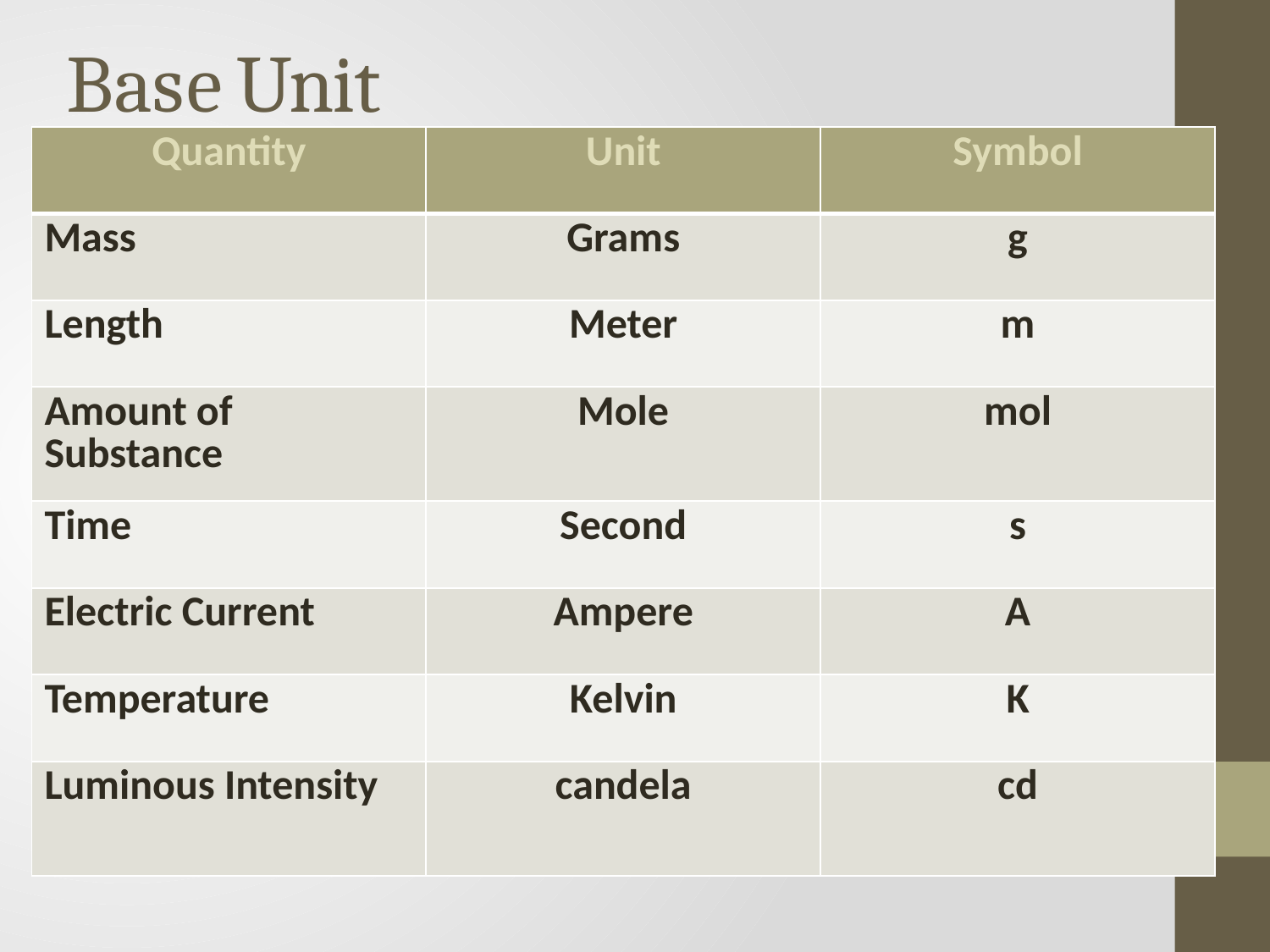

# Base Unit
| Quantity | Unit | Symbol |
| --- | --- | --- |
| Mass | Grams | g |
| Length | Meter | m |
| Amount of Substance | Mole | mol |
| Time | Second | s |
| Electric Current | Ampere | A |
| Temperature | Kelvin | K |
| Luminous Intensity | candela | cd |